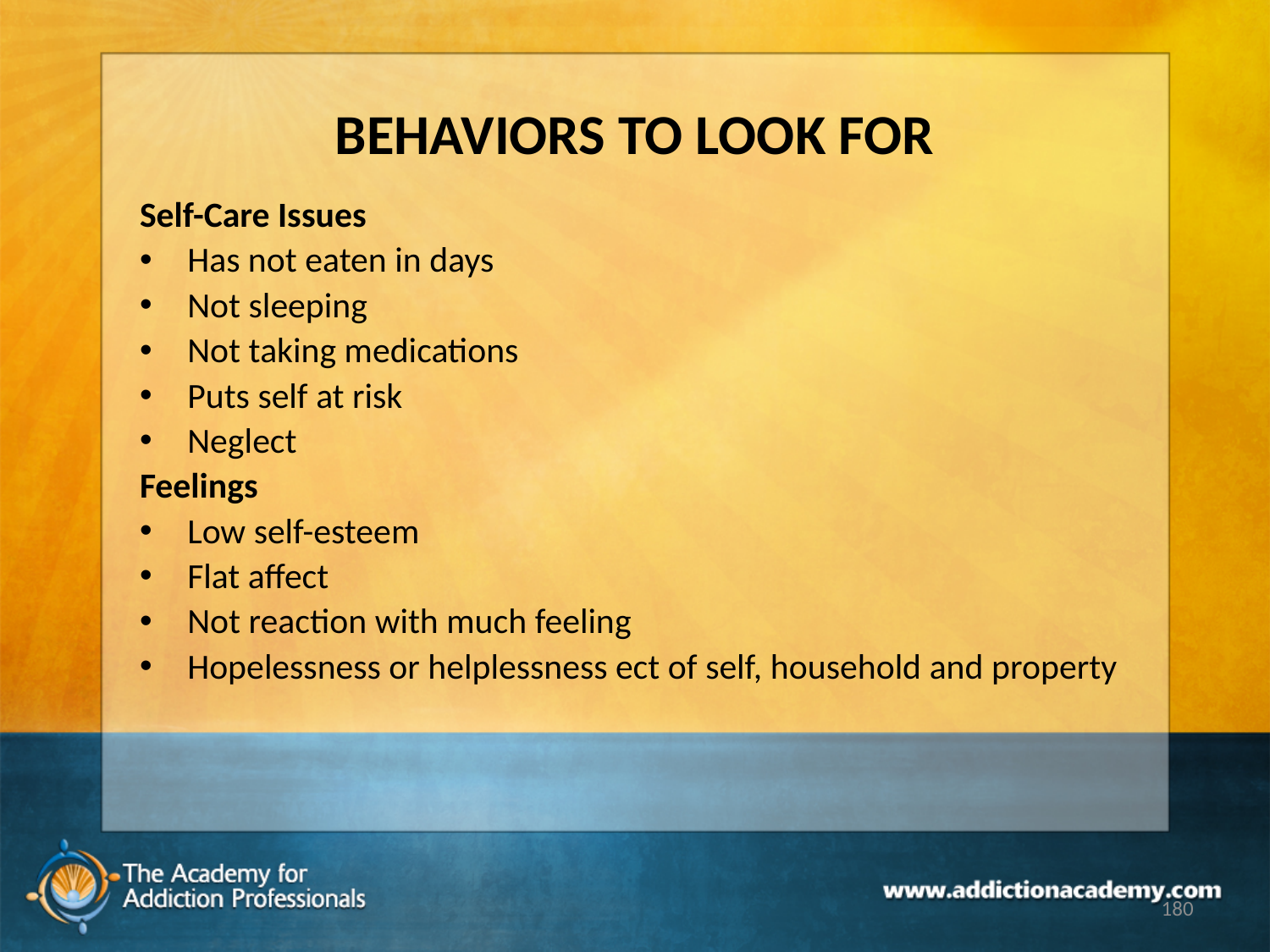

# BEHAVIORS TO LOOK FOR
Self-Care Issues
Has not eaten in days
Not sleeping
Not taking medications
Puts self at risk
Neglect
Feelings
Low self-esteem
Flat affect
Not reaction with much feeling
Hopelessness or helplessness ect of self, household and property
180